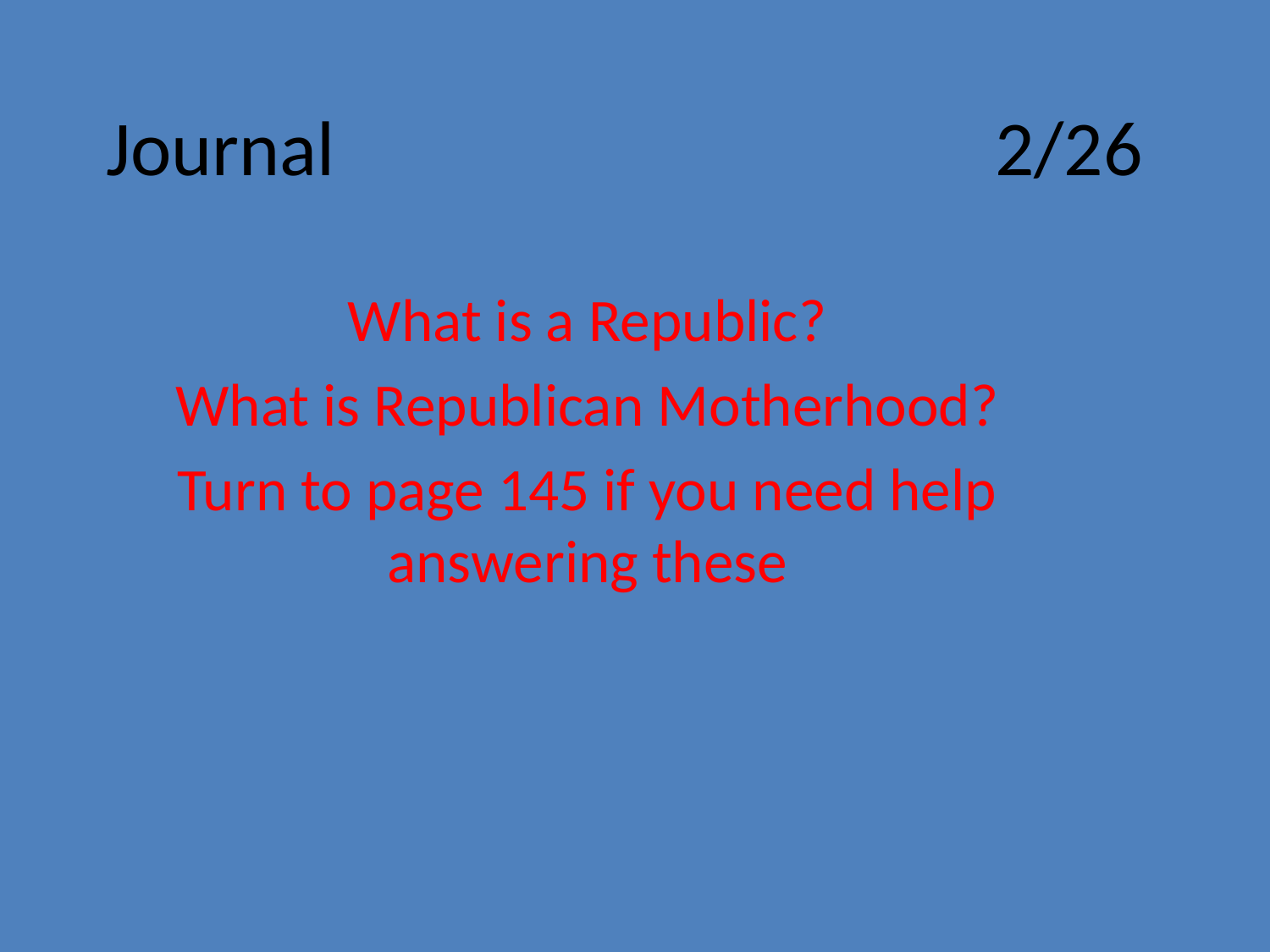

# Journal 						2/26
What is a Republic?
What is Republican Motherhood?
Turn to page 145 if you need help answering these